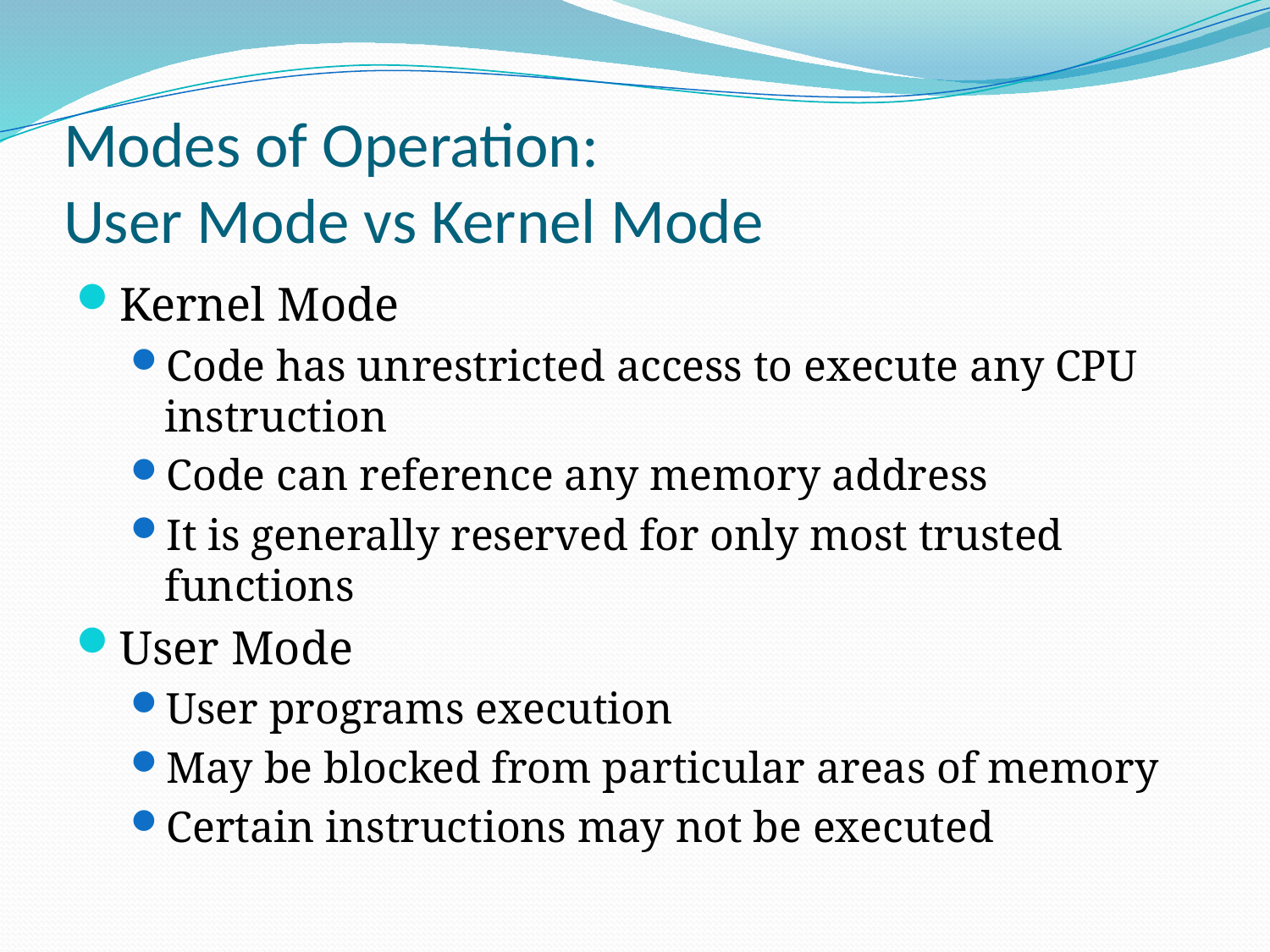

# Modes of Operation: User Mode vs Kernel Mode
Kernel Mode
Code has unrestricted access to execute any CPU instruction
Code can reference any memory address
It is generally reserved for only most trusted functions
User Mode
User programs execution
May be blocked from particular areas of memory
Certain instructions may not be executed